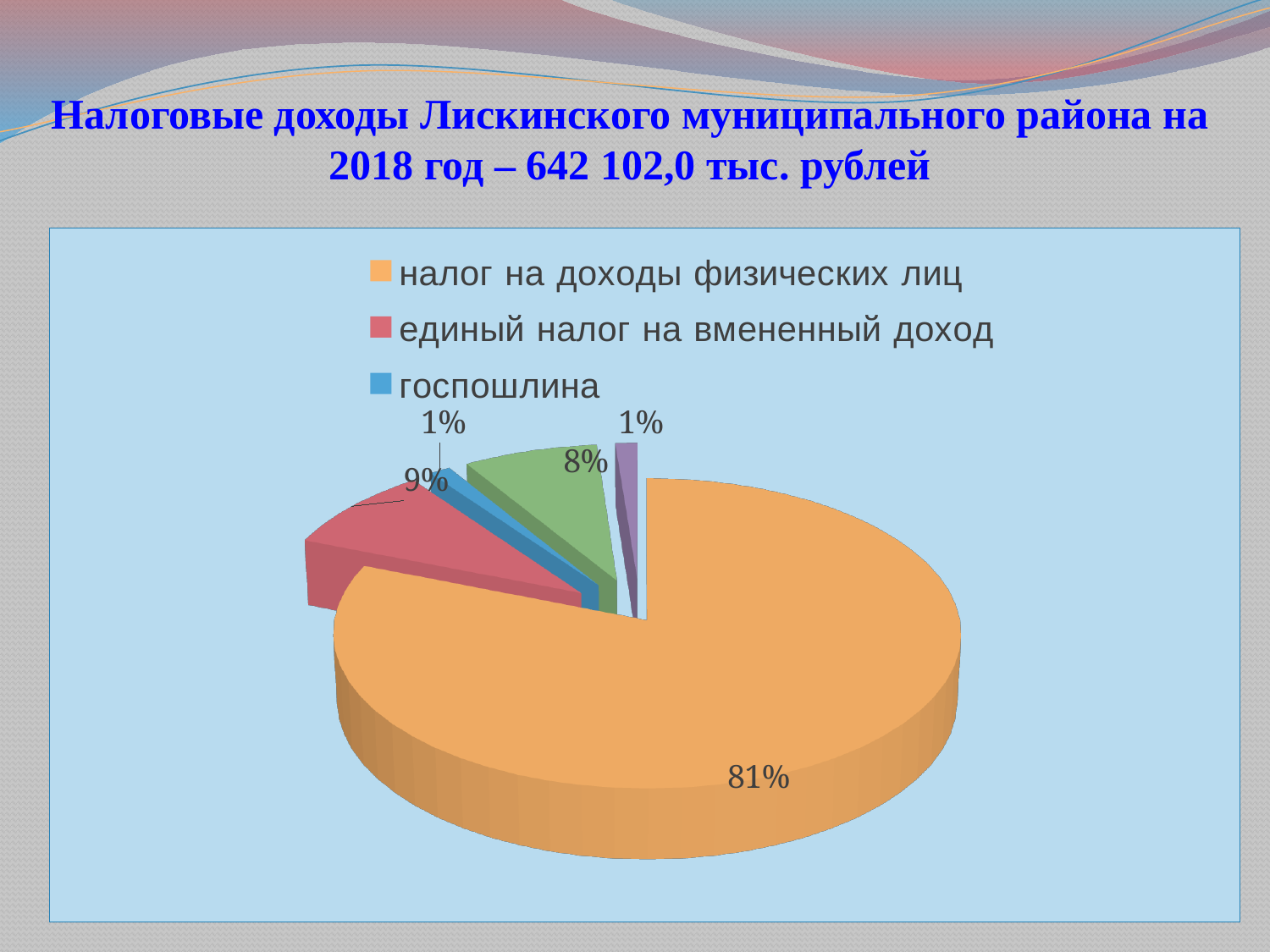

# Налоговые доходы Лискинского муниципального района на 2018 год – 642 102,0 тыс. рублей

[unsupported chart]